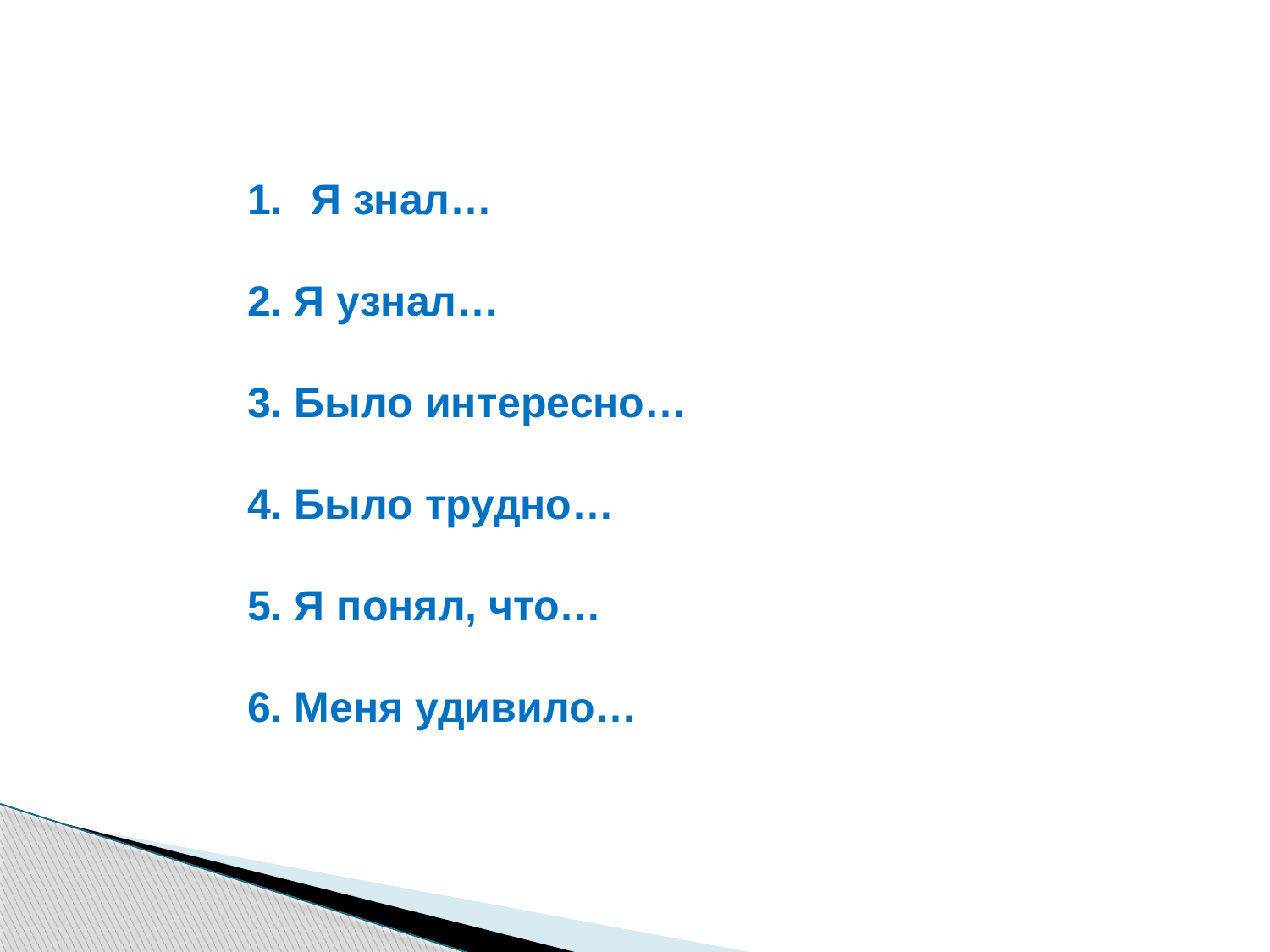

Я знал…

2. Я узнал…

3. Было интересно…

4. Было трудно…

5. Я понял, что…

6. Меня удивило…